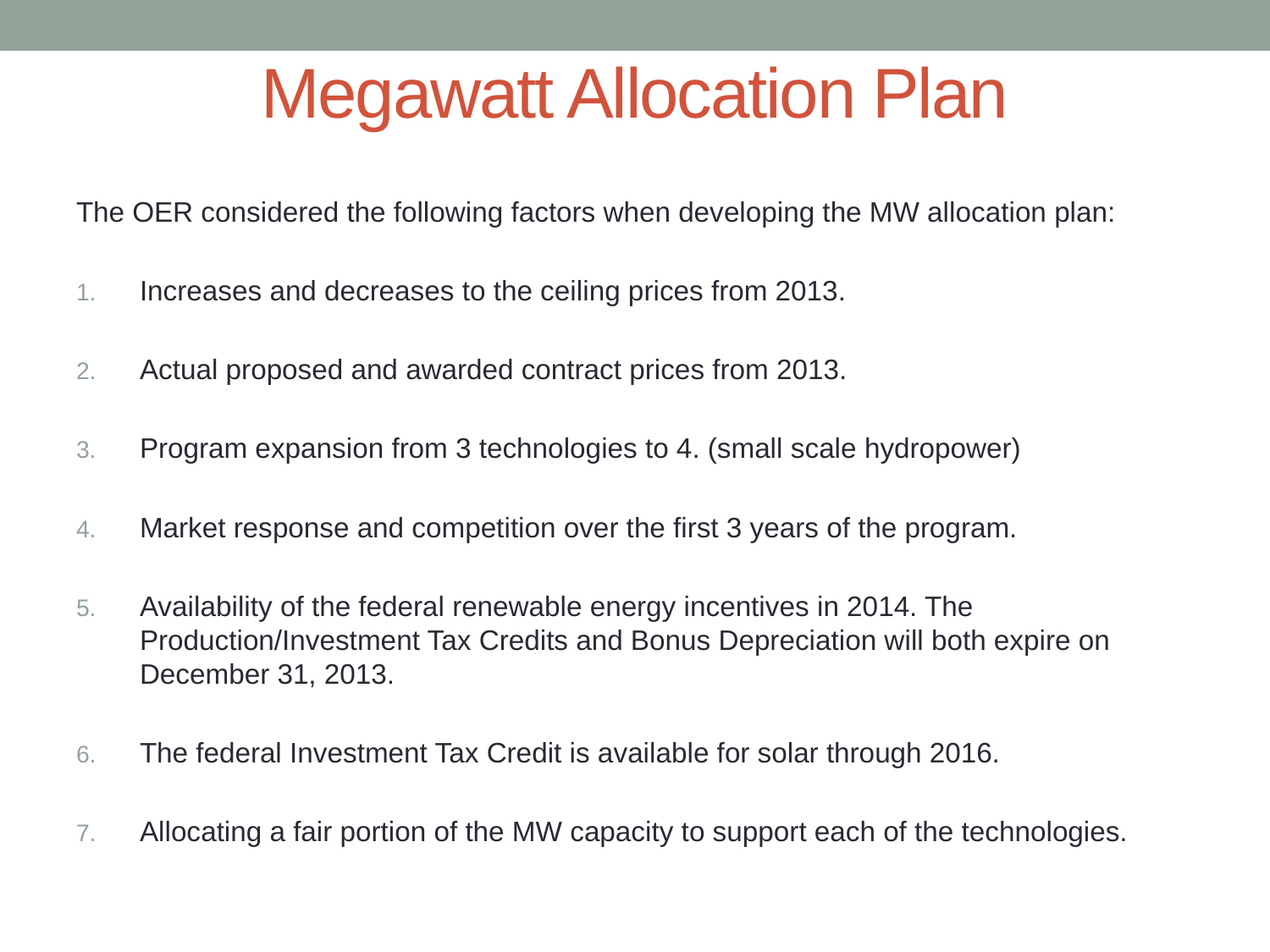

# Megawatt Allocation Plan

The OER considered the following factors when developing the MW allocation plan:

Increases and decreases to the ceiling prices from 2013.

Actual proposed and awarded contract prices from 2013.

Program expansion from 3 technologies to 4. (small scale hydropower)

Market response and competition over the first 3 years of the program.

Availability of the federal renewable energy incentives in 2014. The Production/Investment Tax Credits and Bonus Depreciation will both expire on December 31, 2013.

The federal Investment Tax Credit is available for solar through 2016.

Allocating a fair portion of the MW capacity to support each of the technologies.